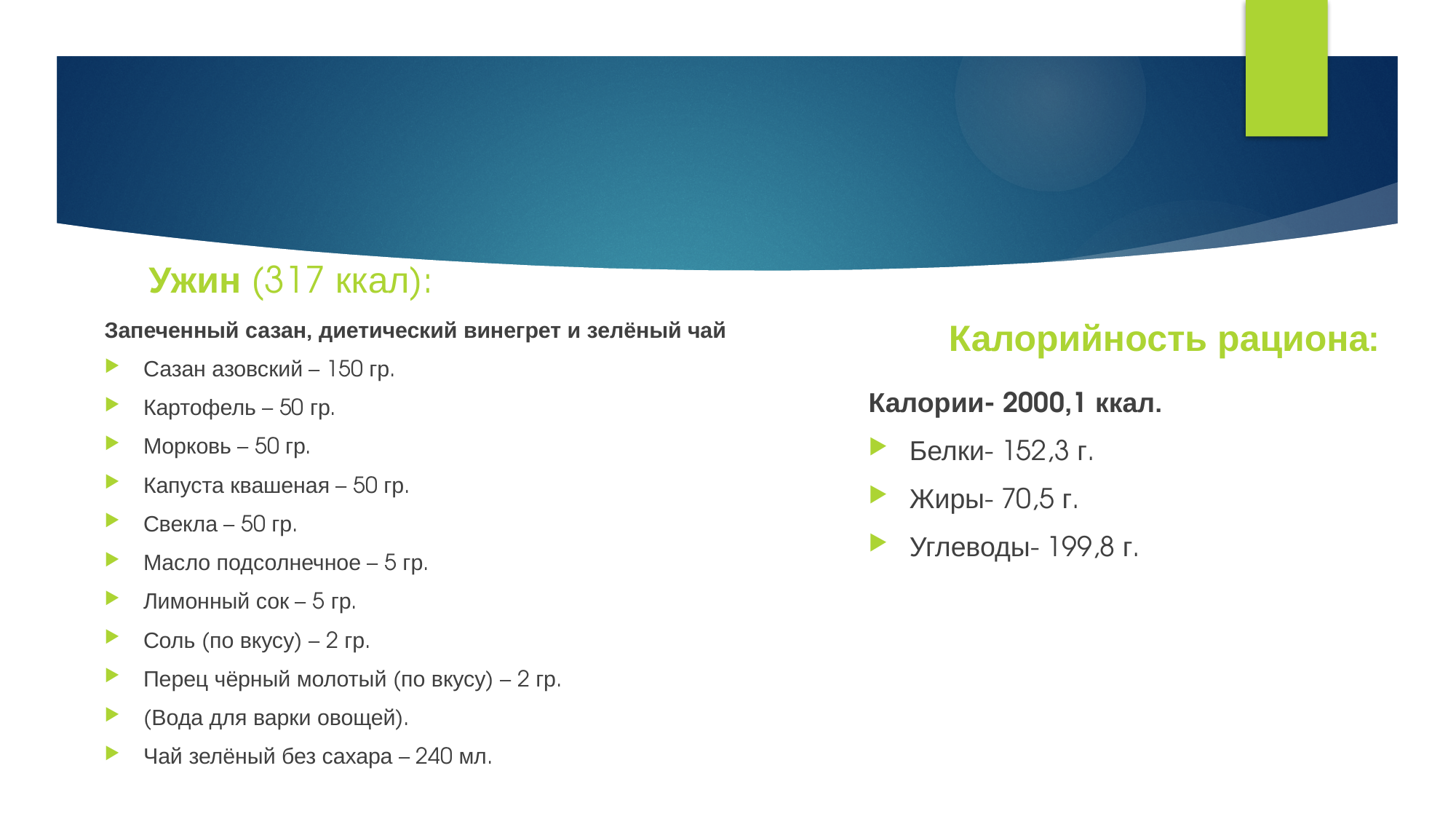

#
Ужин (317 ккал):
Запеченный сазан, диетический винегрет и зелёный чай
Сазан азовский – 150 гр.
Картофель – 50 гр.
Морковь – 50 гр.
Капуста квашеная – 50 гр.
Свекла – 50 гр.
Масло подсолнечное – 5 гр.
Лимонный сок – 5 гр.
Соль (по вкусу) – 2 гр.
Перец чёрный молотый (по вкусу) – 2 гр.
(Вода для варки овощей).
Чай зелёный без сахара – 240 мл.

            Калорийность рациона:

Калории- 2000,1 ккал.
Белки- 152,3 г.
Жиры- 70,5 г.
Углеводы- 199,8 г.